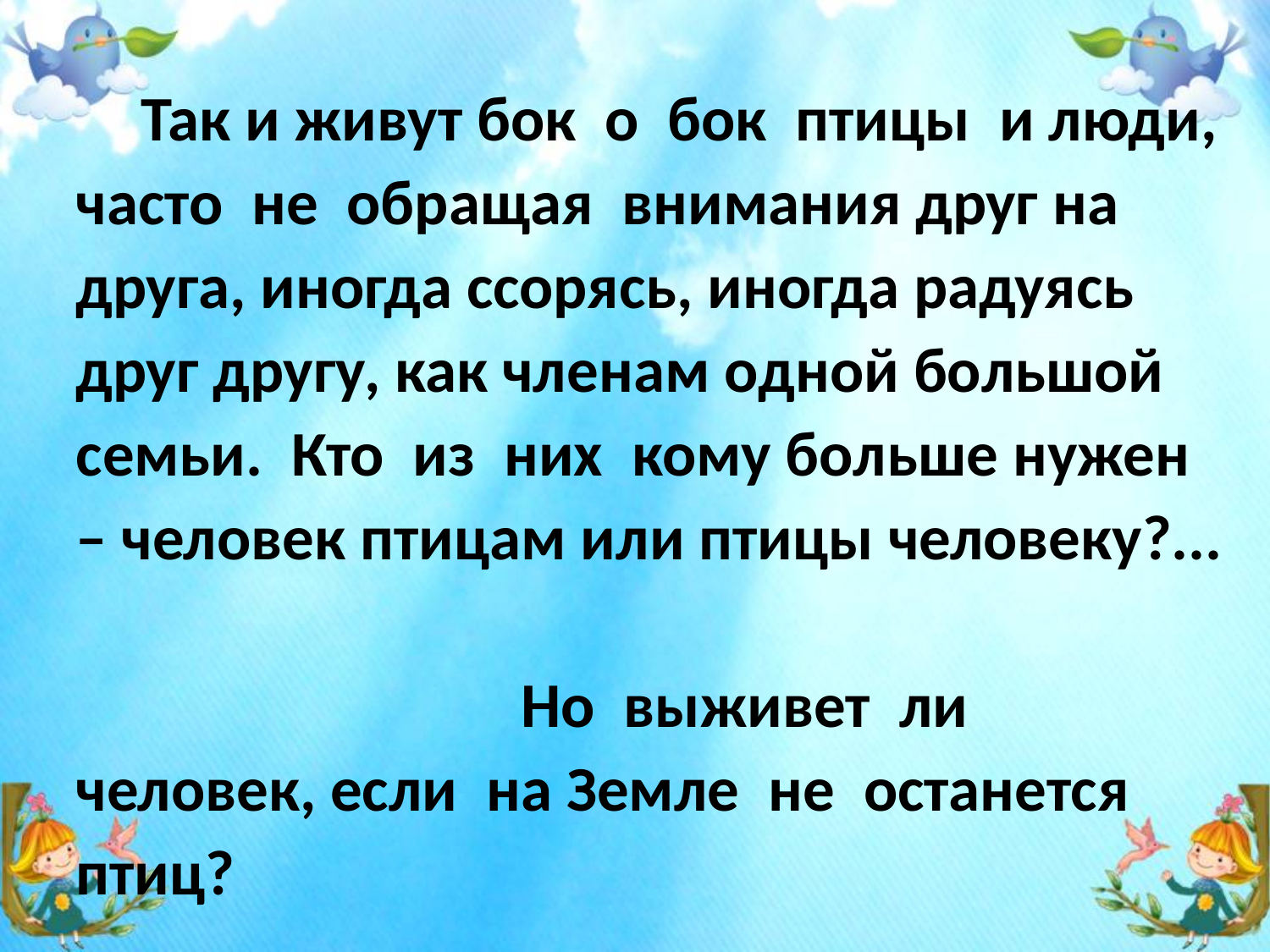

Так и живут бок  о  бок  птицы  и люди, часто  не  обращая  внимания друг на друга, иногда ссорясь, иногда радуясь друг другу, как членам одной большой семьи.  Кто  из  них  кому больше нужен – человек птицам или птицы человеку?...                                                                                                                Но  выживет  ли  человек, если  на Земле  не  останется  птиц?
                               Э.Н.Голованова